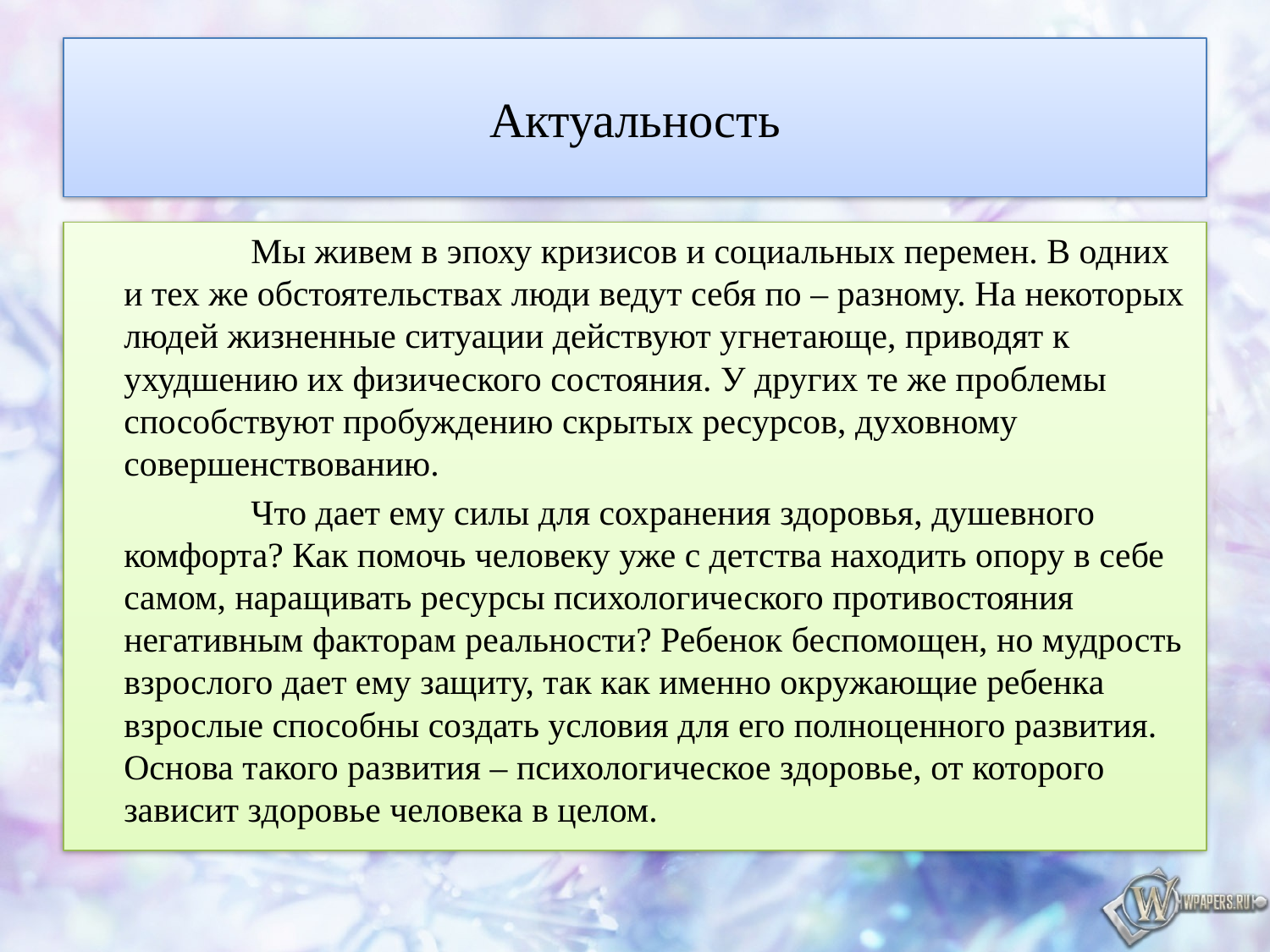

# Актуальность
		Мы живем в эпоху кризисов и социальных перемен. В одних и тех же обстоятельствах люди ведут себя по – разному. На некоторых людей жизненные ситуации действуют угнетающе, приводят к ухудшению их физического состояния. У других те же проблемы способствуют пробуждению скрытых ресурсов, духовному совершенствованию.
		Что дает ему силы для сохранения здоровья, душевного комфорта? Как помочь человеку уже с детства находить опору в себе самом, наращивать ресурсы психологического противостояния негативным факторам реальности? Ребенок беспомощен, но мудрость взрослого дает ему защиту, так как именно окружающие ребенка взрослые способны создать условия для его полноценного развития. Основа такого развития – психологическое здоровье, от которого зависит здоровье человека в целом.